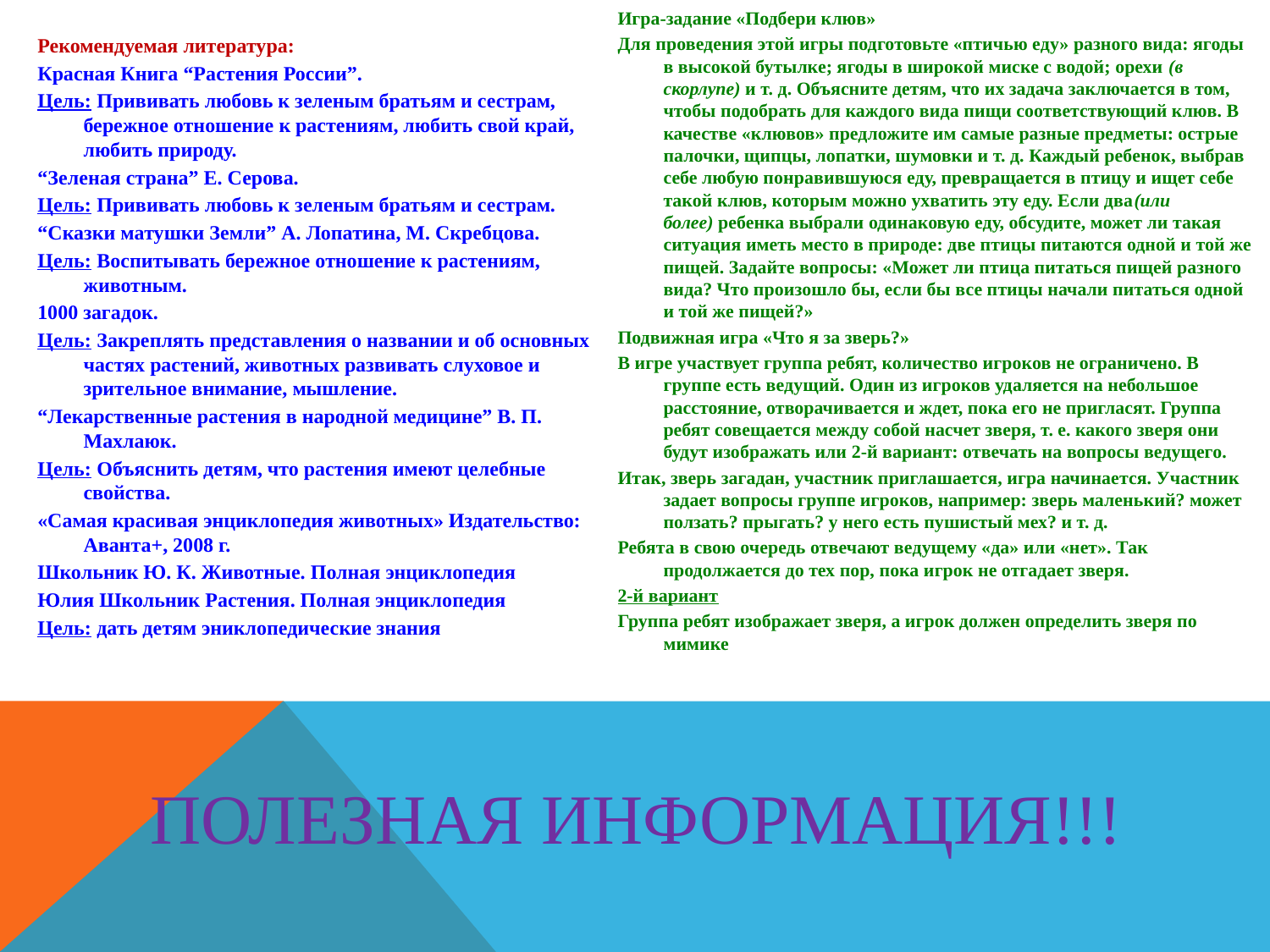

Игра-задание «Подбери клюв»
Для проведения этой игры подготовьте «птичью еду» разного вида: ягоды в высокой бутылке; ягоды в широкой миске с водой; орехи (в скорлупе) и т. д. Объясните детям, что их задача заключается в том, чтобы подобрать для каждого вида пищи соответствующий клюв. В качестве «клювов» предложите им самые разные предметы: острые палочки, щипцы, лопатки, шумовки и т. д. Каждый ребенок, выбрав себе любую понравившуюся еду, превращается в птицу и ищет себе такой клюв, которым можно ухватить эту еду. Если два(или более) ребенка выбрали одинаковую еду, обсудите, может ли такая ситуация иметь место в природе: две птицы питаются одной и той же пищей. Задайте вопросы: «Может ли птица питаться пищей разного вида? Что произошло бы, если бы все птицы начали питаться одной и той же пищей?»
Подвижная игра «Что я за зверь?»
В игре участвует группа ребят, количество игроков не ограничено. В группе есть ведущий. Один из игроков удаляется на небольшое расстояние, отворачивается и ждет, пока его не пригласят. Группа ребят совещается между собой насчет зверя, т. е. какого зверя они будут изображать или 2-й вариант: отвечать на вопросы ведущего.
Итак, зверь загадан, участник приглашается, игра начинается. Участник задает вопросы группе игроков, например: зверь маленький? может ползать? прыгать? у него есть пушистый мех? и т. д.
Ребята в свою очередь отвечают ведущему «да» или «нет». Так продолжается до тех пор, пока игрок не отгадает зверя.
2-й вариант
Группа ребят изображает зверя, а игрок должен определить зверя по мимике

Рекомендуемая литература:
Красная Книга “Растения России”.
Цель: Прививать любовь к зеленым братьям и сестрам, бережное отношение к растениям, любить свой край, любить природу.
“Зеленая страна” Е. Серова.
Цель: Прививать любовь к зеленым братьям и сестрам.
“Сказки матушки Земли” А. Лопатина, М. Скребцова.
Цель: Воспитывать бережное отношение к растениям, животным.
1000 загадок.
Цель: Закреплять представления о названии и об основных частях растений, животных развивать слуховое и зрительное внимание, мышление.
“Лекарственные растения в народной медицине” В. П. Махлаюк.
Цель: Объяснить детям, что растения имеют целебные свойства.
«Самая красивая энциклопедия животных» Издательство: Аванта+, 2008 г.
Школьник Ю. К. Животные. Полная энциклопедия
Юлия Школьник Растения. Полная энциклопедия
Цель: дать детям эниклопедические знания

# Полезная информация!!!